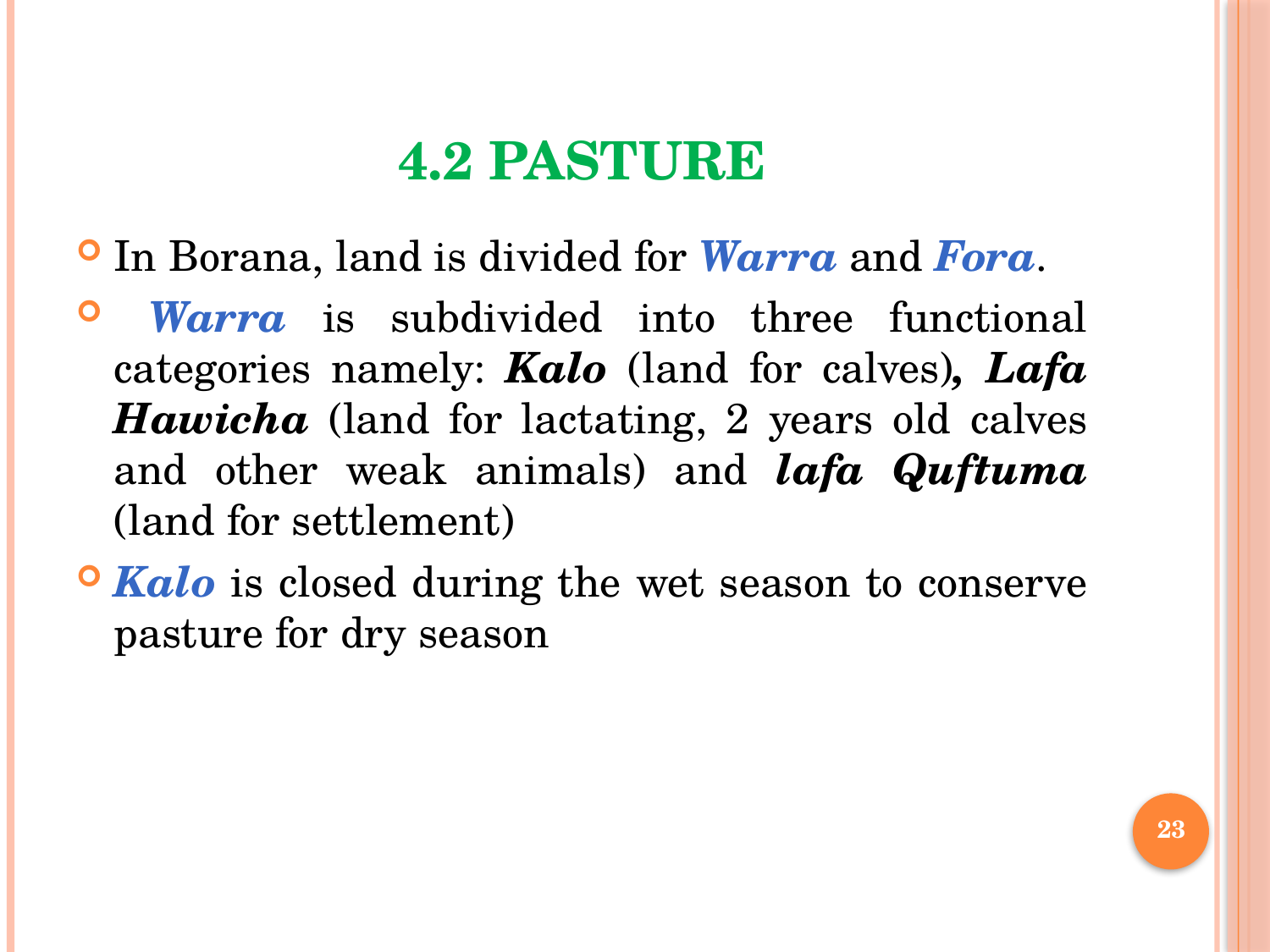

# 4.2 Pasture
In Borana, land is divided for Warra and Fora.
 Warra is subdivided into three functional categories namely: Kalo (land for calves), Lafa Hawicha (land for lactating, 2 years old calves and other weak animals) and lafa Quftuma (land for settlement)
Kalo is closed during the wet season to conserve pasture for dry season
23